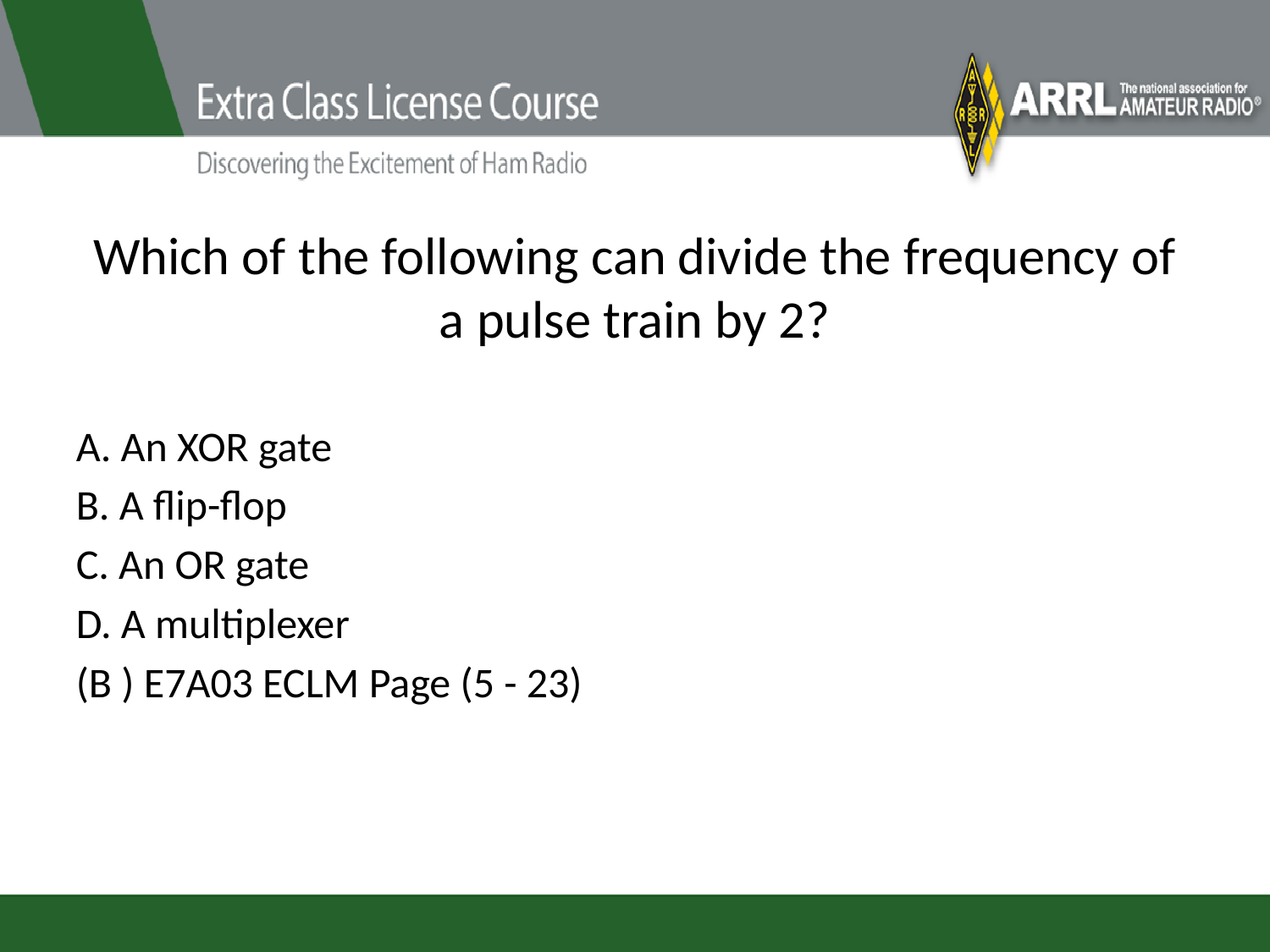

# Which of the following can divide the frequency of a pulse train by 2?
A. An XOR gate
B. A flip-flop
C. An OR gate
D. A multiplexer
(B ) E7A03 ECLM Page (5 - 23)